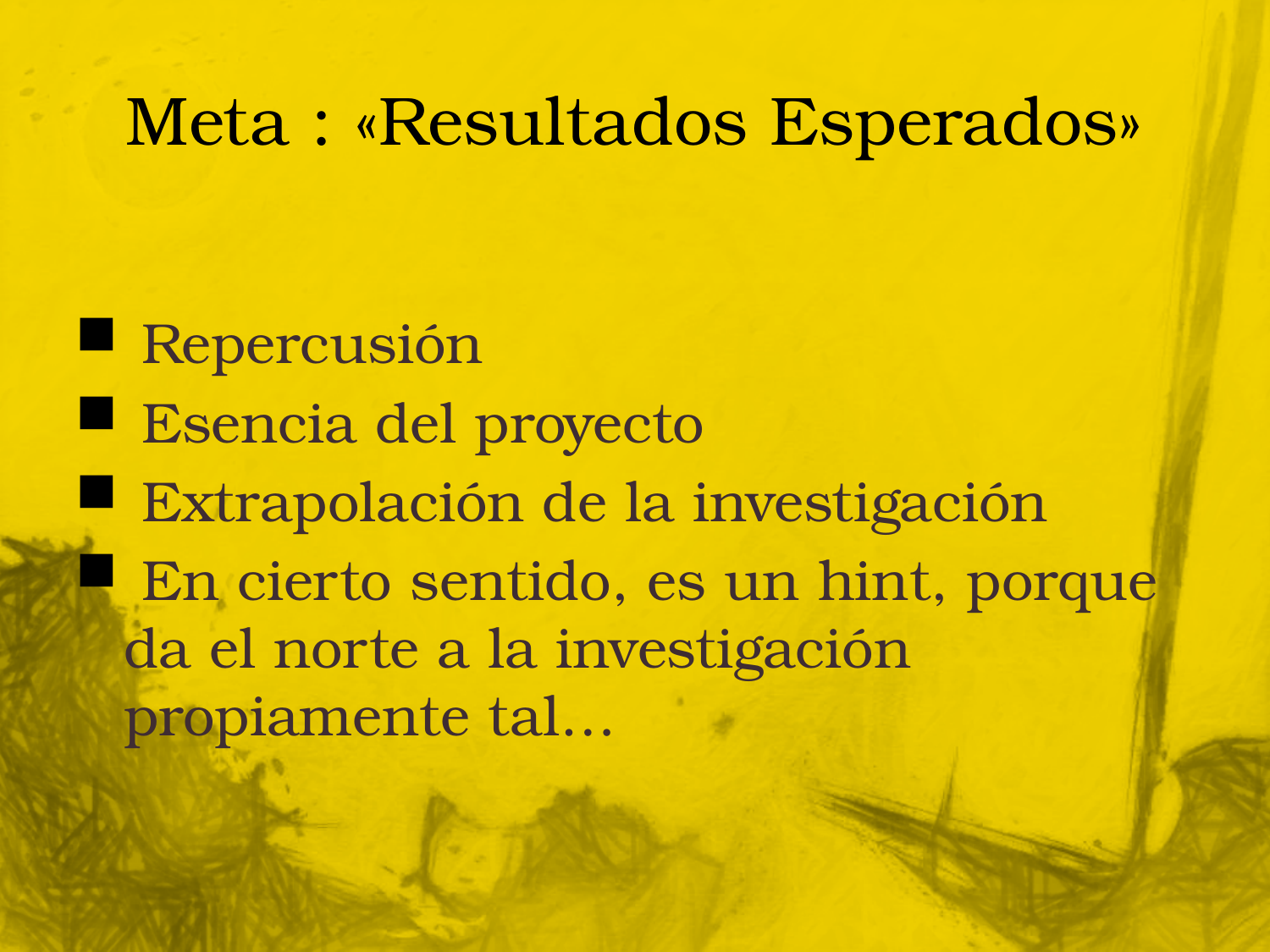

# Meta : «Resultados Esperados»

 Repercusión
 Esencia del proyecto
 Extrapolación de la investigación
 En cierto sentido, es un hint, porque da el norte a la investigación propiamente tal…